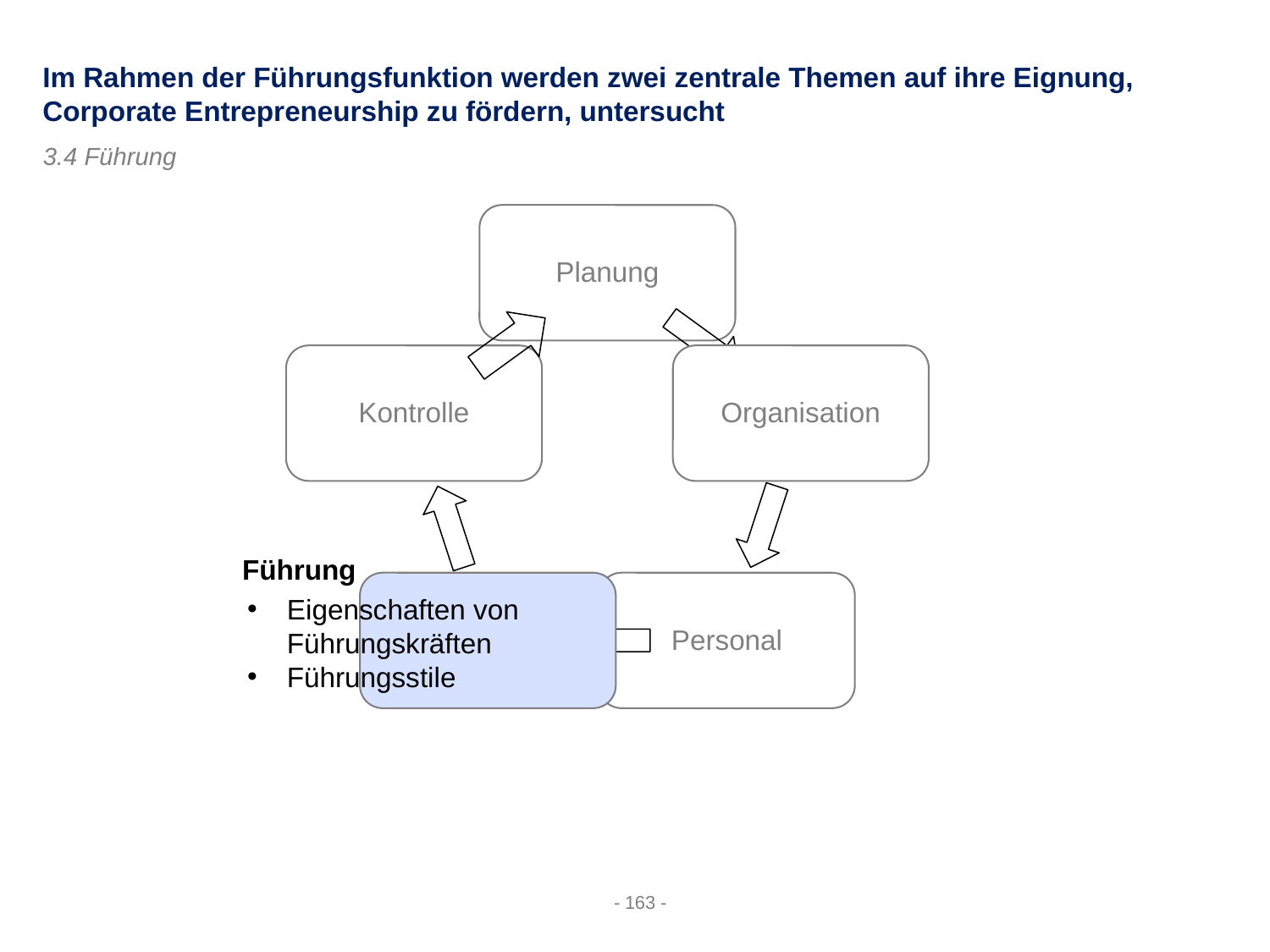

Im Rahmen der Führungsfunktion werden zwei zentrale Themen auf ihre Eignung, Corporate Entrepreneurship zu fördern, untersucht
3.4 Führung
Planung
Organisation
Personal
Kontrolle
Führung
Eigenschaften von Führungskräften
Führungsstile
- 163 -